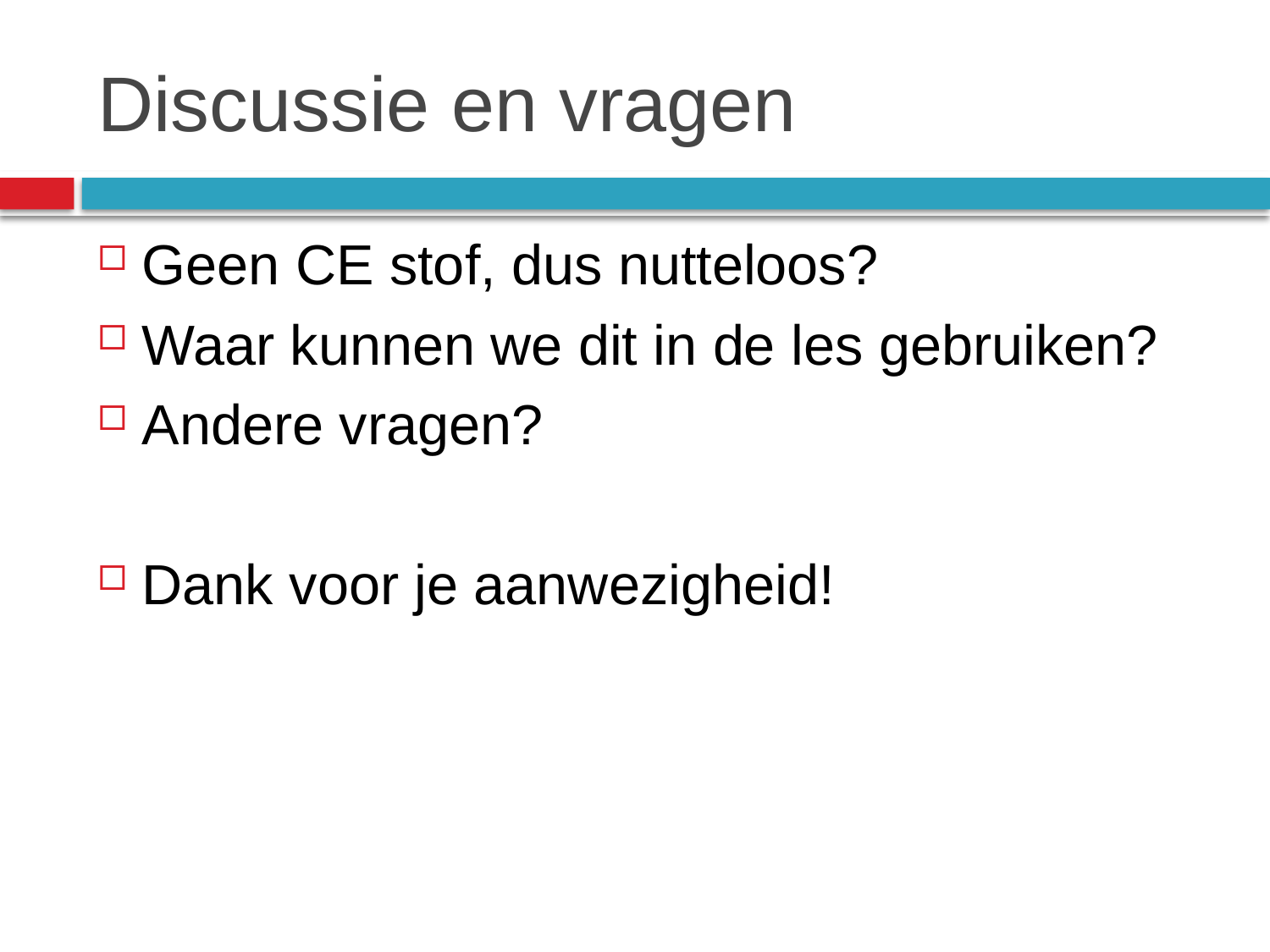

# Discussie en vragen
Geen CE stof, dus nutteloos?
Waar kunnen we dit in de les gebruiken?
Andere vragen?

Dank voor je aanwezigheid!